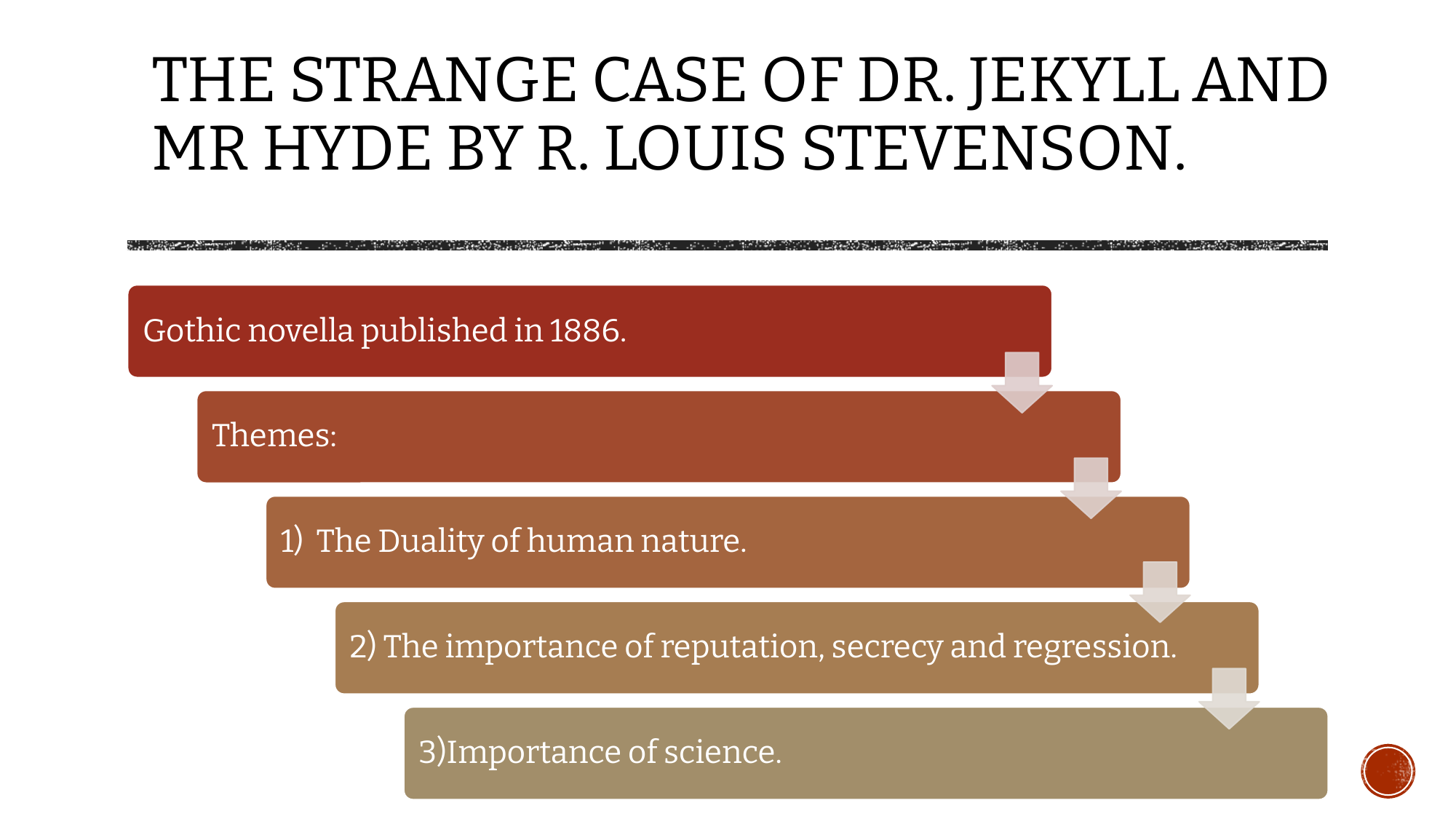

# The strange case of dr. Jekyll and mr Hyde by r. Louis stevenson.

Gothic novella published in 1886.
Themes:
1)  The Duality of human nature.
2) The importance of reputation, secrecy and regression.
3)Importance of science.